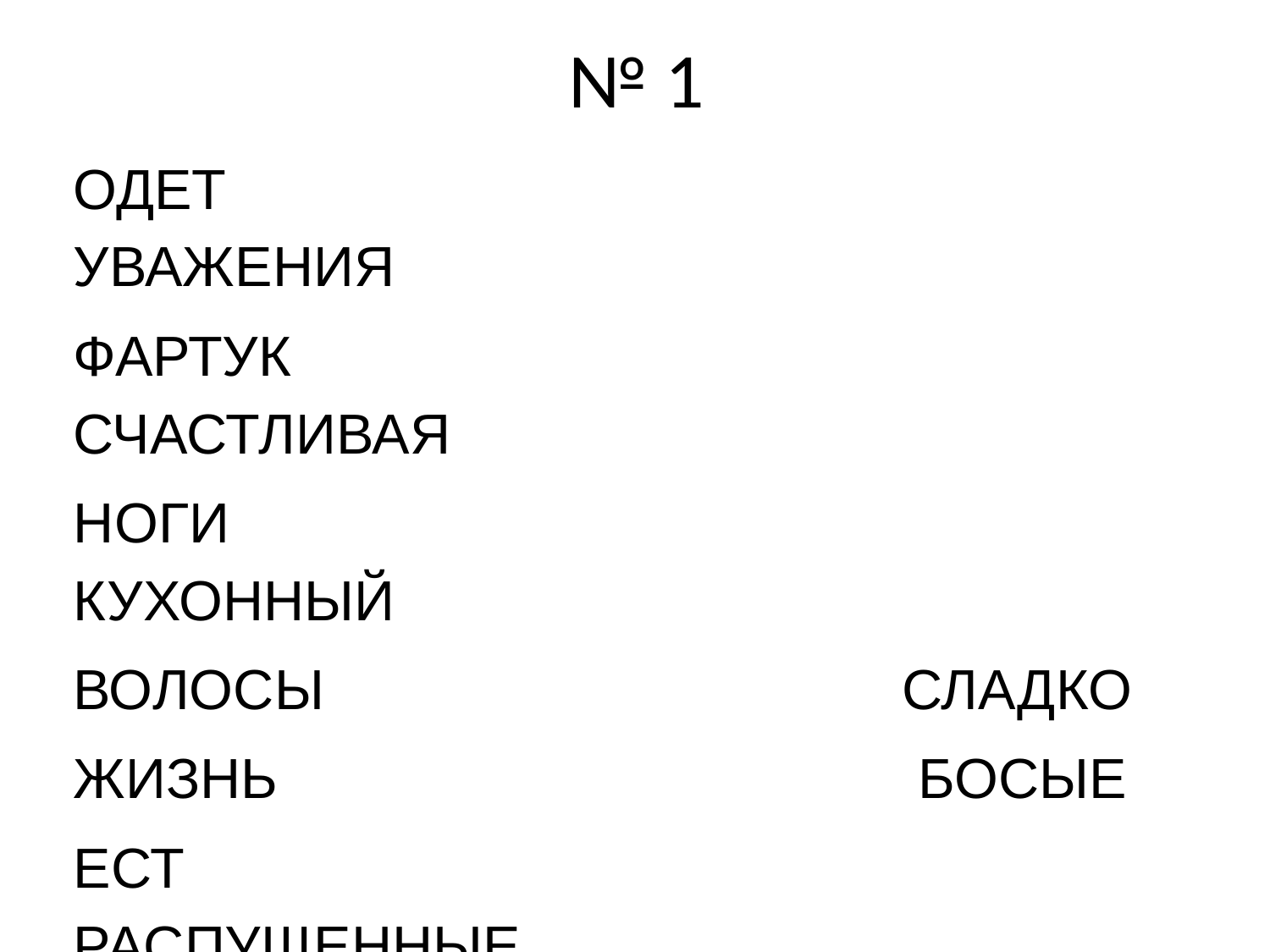

# № 1
ОДЕТ                                          УВАЖЕНИЯ
ФАРТУК                                      СЧАСТЛИВАЯ
НОГИ                                           КУХОННЫЙ
ВОЛОСЫ                                     СЛАДКО
ЖИЗНЬ                                         БОСЫЕ
ЕСТ                                               РАСПУЩЕННЫЕ
СПИТ                                       С ВОСХИЩЕНИЕМ
СМОТРИТ                                    С РУК
ВЫЗЫВАЕТ ЧУВСТВО              С ИГОЛОЧКИ